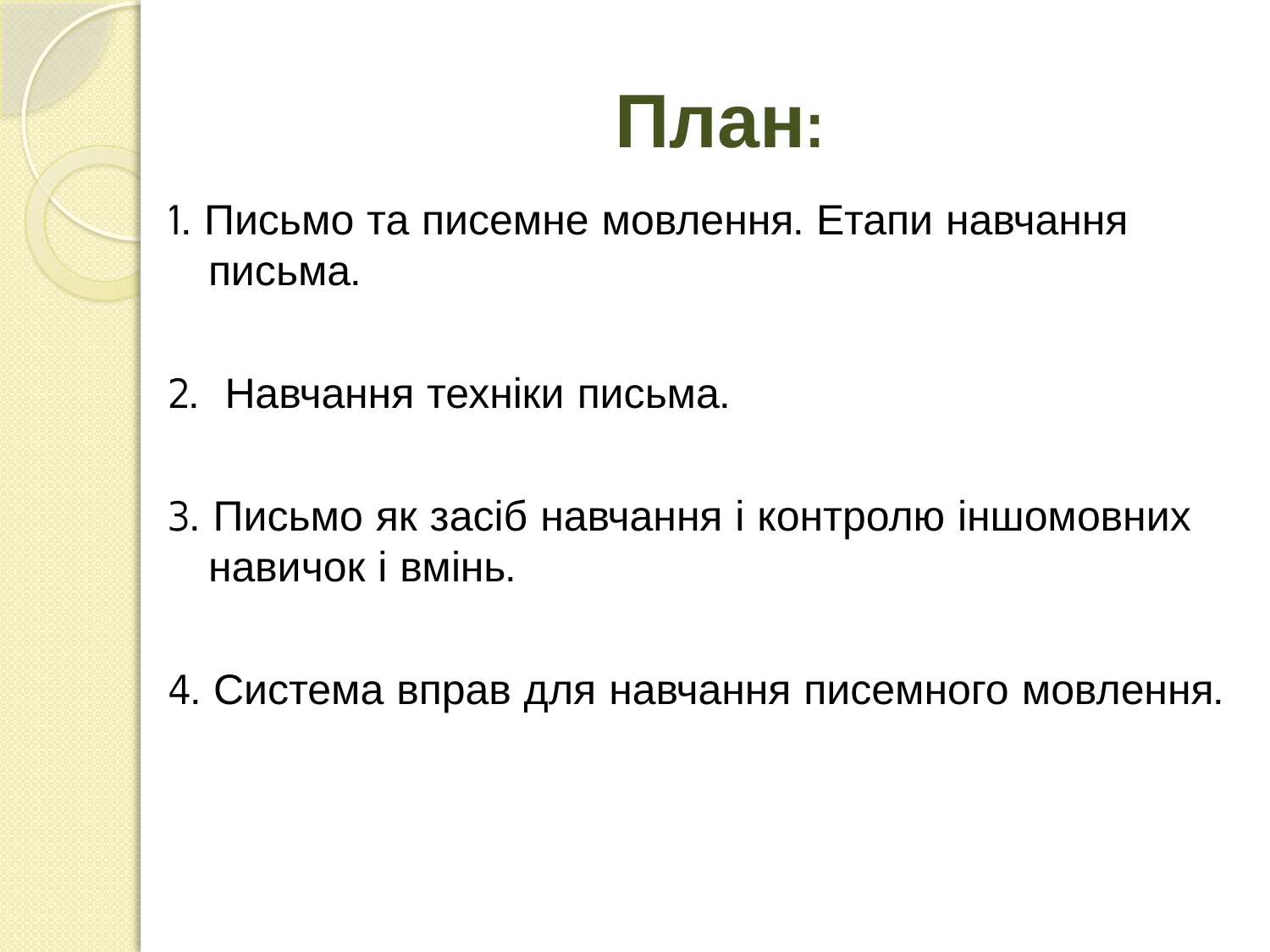

# План:
1. Письмо та писемне мовлення. Етапи навчання письма.

2.  Навчання техніки письма.

3. Письмо як засіб навчання і контролю іншомовних навичок і вмінь.

4. Система вправ для навчання писемного мовлення.